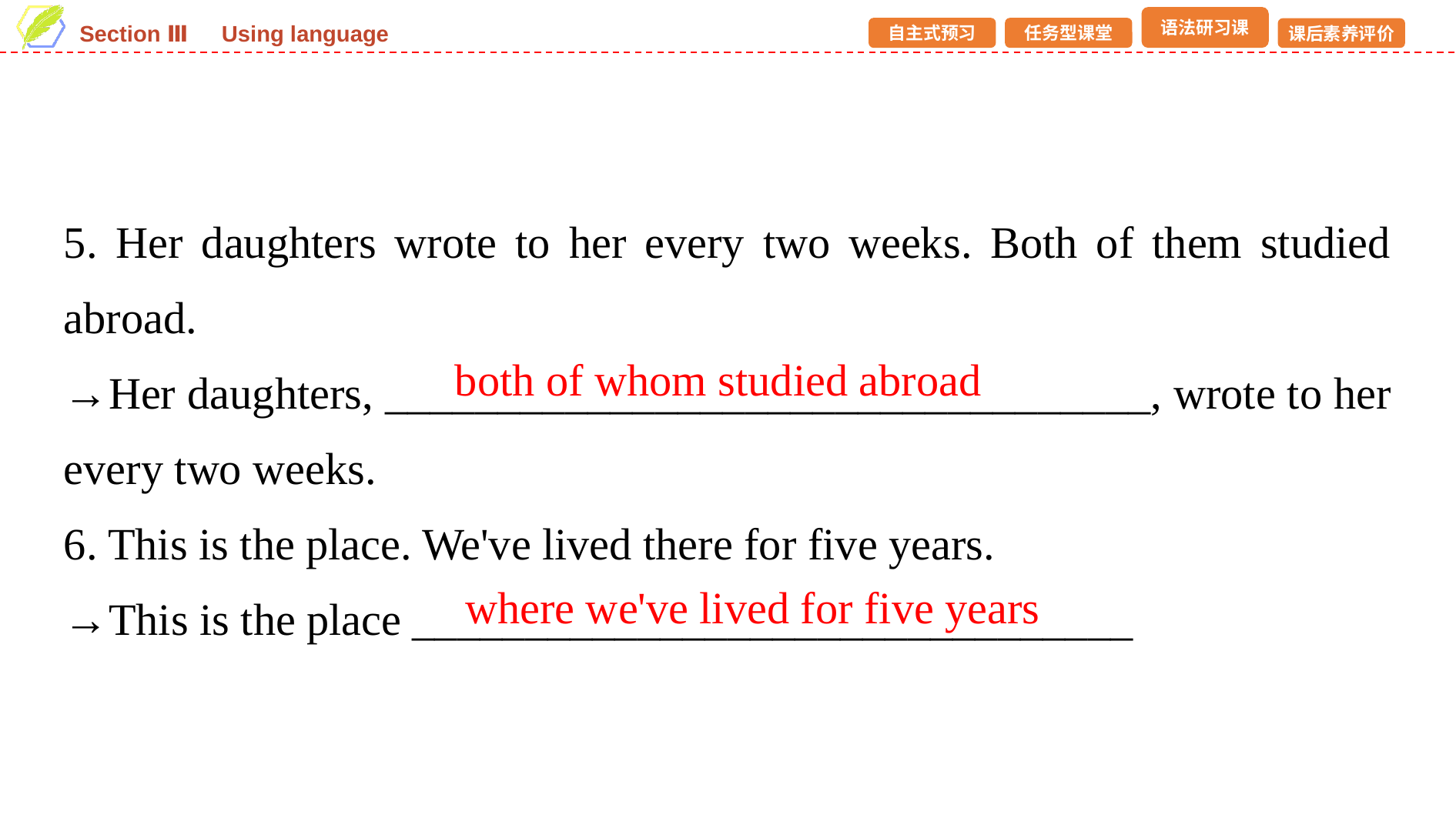

5. Her daughters wrote to her every two weeks. Both of them studied abroad.
→Her daughters, __________________________________, wrote to her every two weeks.
6. This is the place. We've lived there for five years.
→This is the place ________________________________
both of whom studied abroad
where we've lived for five years